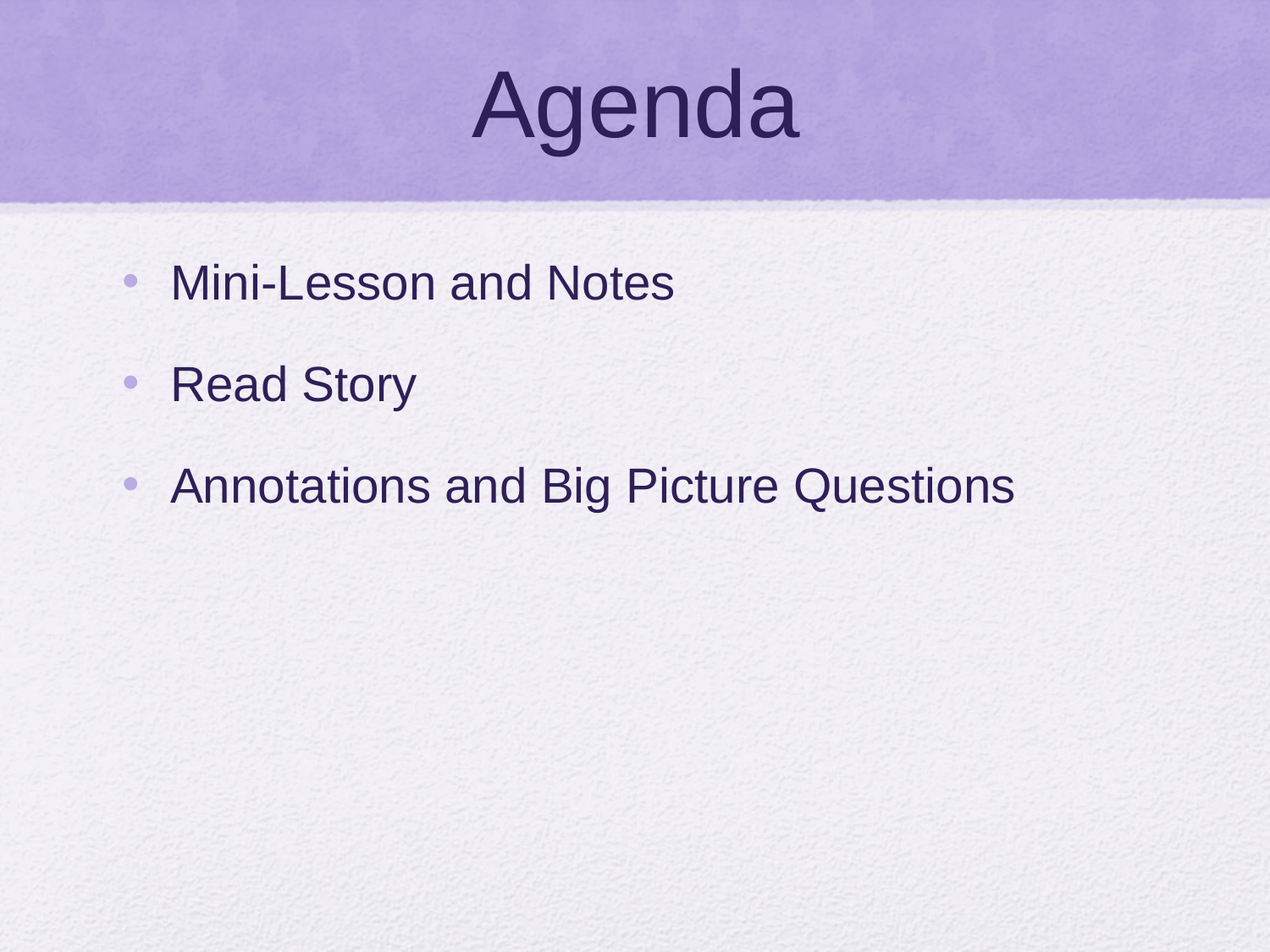

# Agenda
Mini-Lesson and Notes
Read Story
Annotations and Big Picture Questions